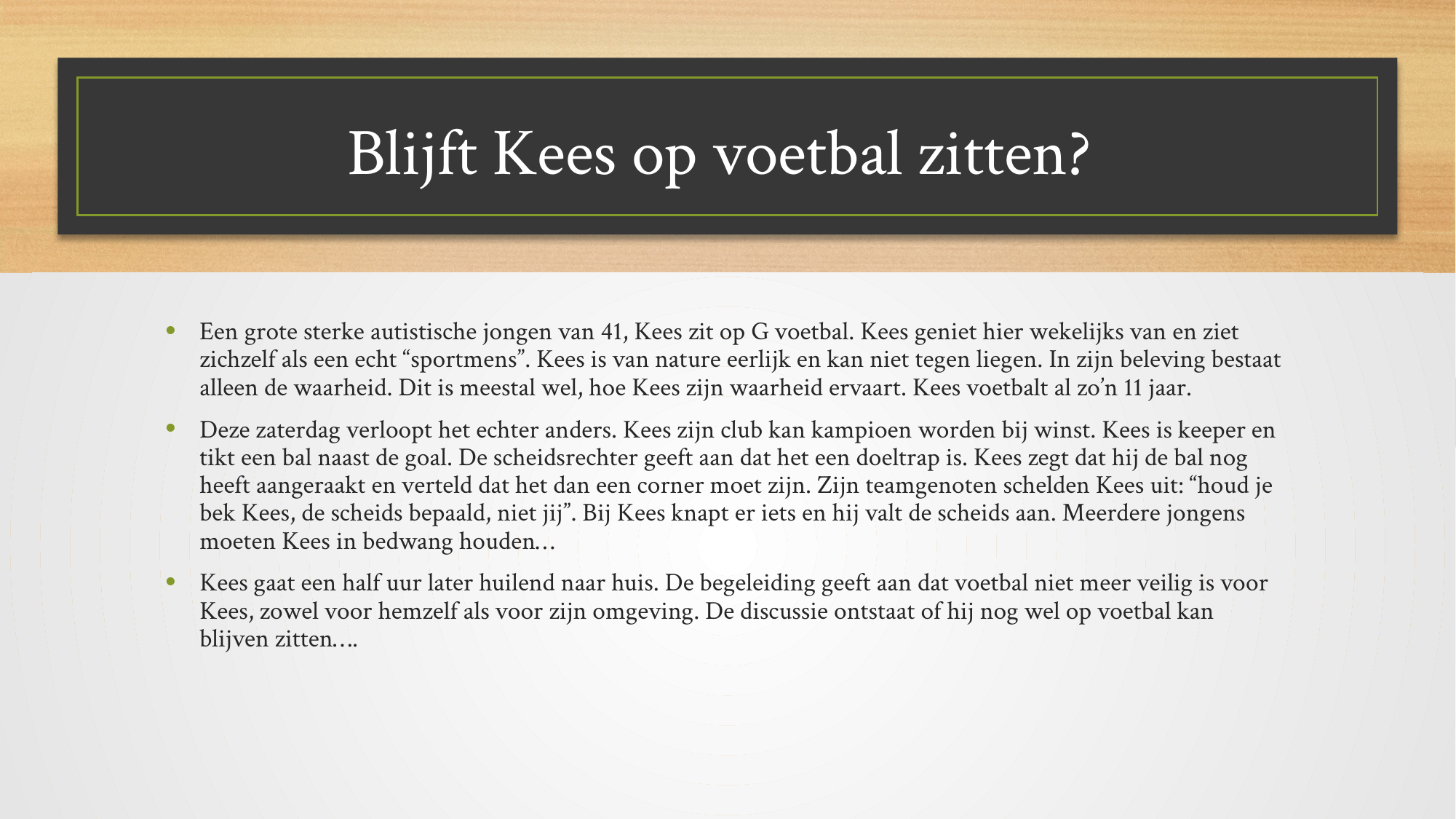

# Blijft Kees op voetbal zitten?

Een grote sterke autistische jongen van 41, Kees zit op G voetbal. Kees geniet hier wekelijks van en ziet zichzelf als een echt “sportmens”. Kees is van nature eerlijk en kan niet tegen liegen. In zijn beleving bestaat alleen de waarheid. Dit is meestal wel, hoe Kees zijn waarheid ervaart. Kees voetbalt al zo’n 11 jaar.
Deze zaterdag verloopt het echter anders. Kees zijn club kan kampioen worden bij winst. Kees is keeper en tikt een bal naast de goal. De scheidsrechter geeft aan dat het een doeltrap is. Kees zegt dat hij de bal nog heeft aangeraakt en verteld dat het dan een corner moet zijn. Zijn teamgenoten schelden Kees uit: “houd je bek Kees, de scheids bepaald, niet jij”. Bij Kees knapt er iets en hij valt de scheids aan. Meerdere jongens moeten Kees in bedwang houden…
Kees gaat een half uur later huilend naar huis. De begeleiding geeft aan dat voetbal niet meer veilig is voor Kees, zowel voor hemzelf als voor zijn omgeving. De discussie ontstaat of hij nog wel op voetbal kan blijven zitten….